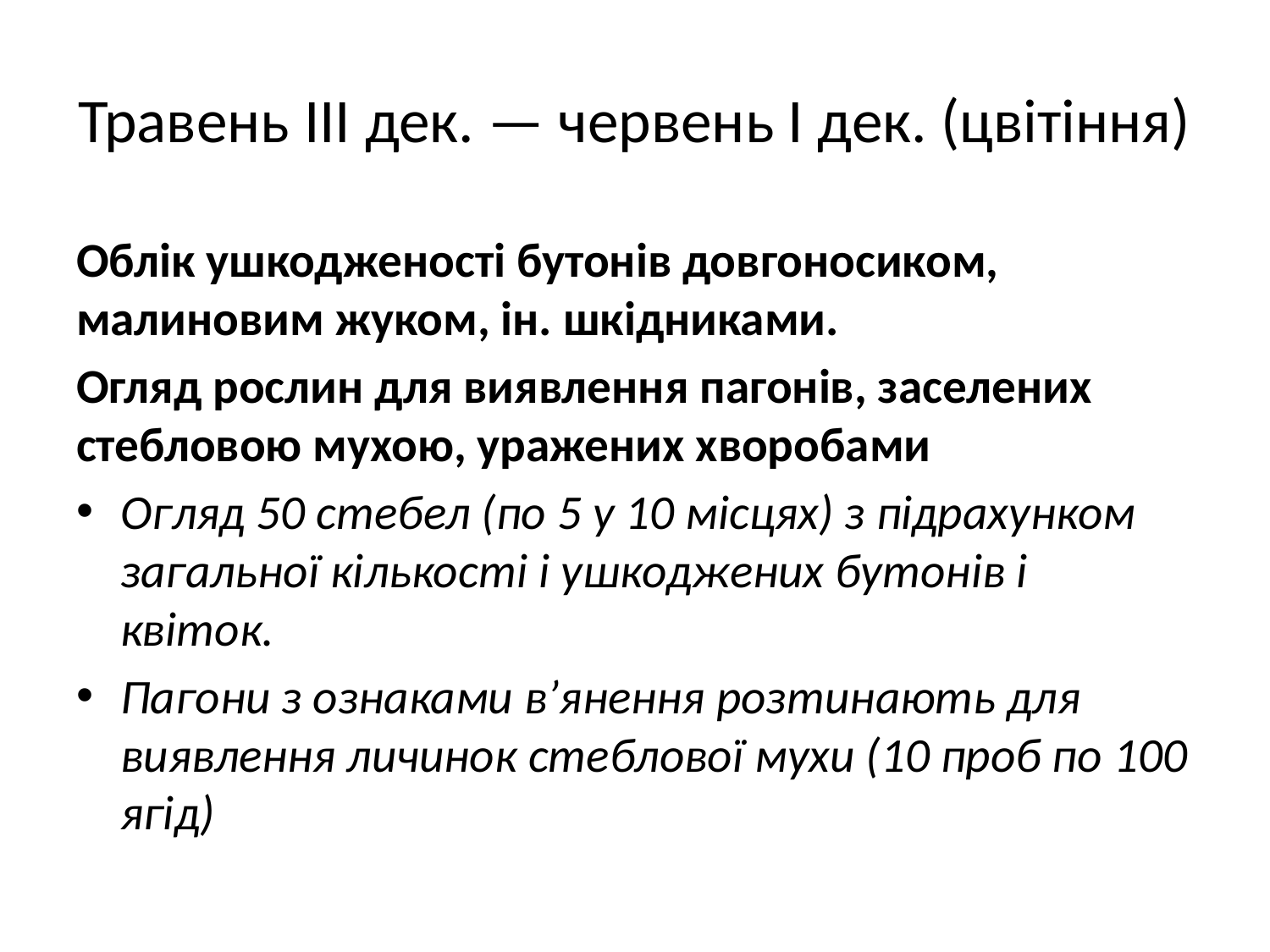

# Травень III дек. — червень І дек. (цвітіння)
Облік ушкодженості бутонів довгоносиком, малиновим жуком, ін. шкідниками.
Огляд рослин для виявлення пагонів, заселених стебловою мухою, уражених хворобами
Огляд 50 стебел (по 5 у 10 місцях) з підрахунком загальної кількості і ушкоджених бутонів і квіток.
Пагони з ознаками в’янення розтинають для виявлення личинок стеблової мухи (10 проб по 100 ягід)